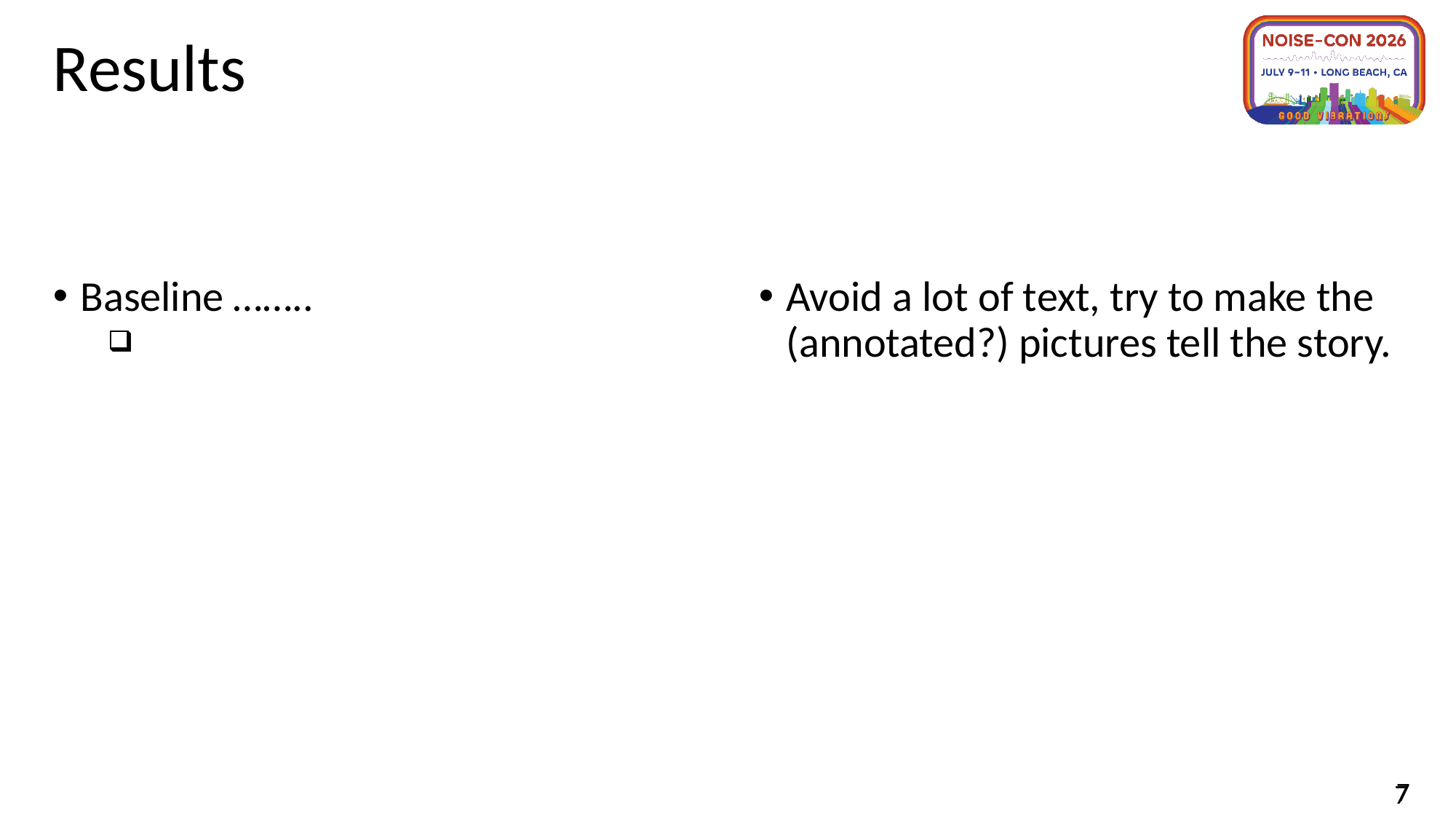

# Results

Baseline ……..

Avoid a lot of text, try to make the (annotated?) pictures tell the story.
7